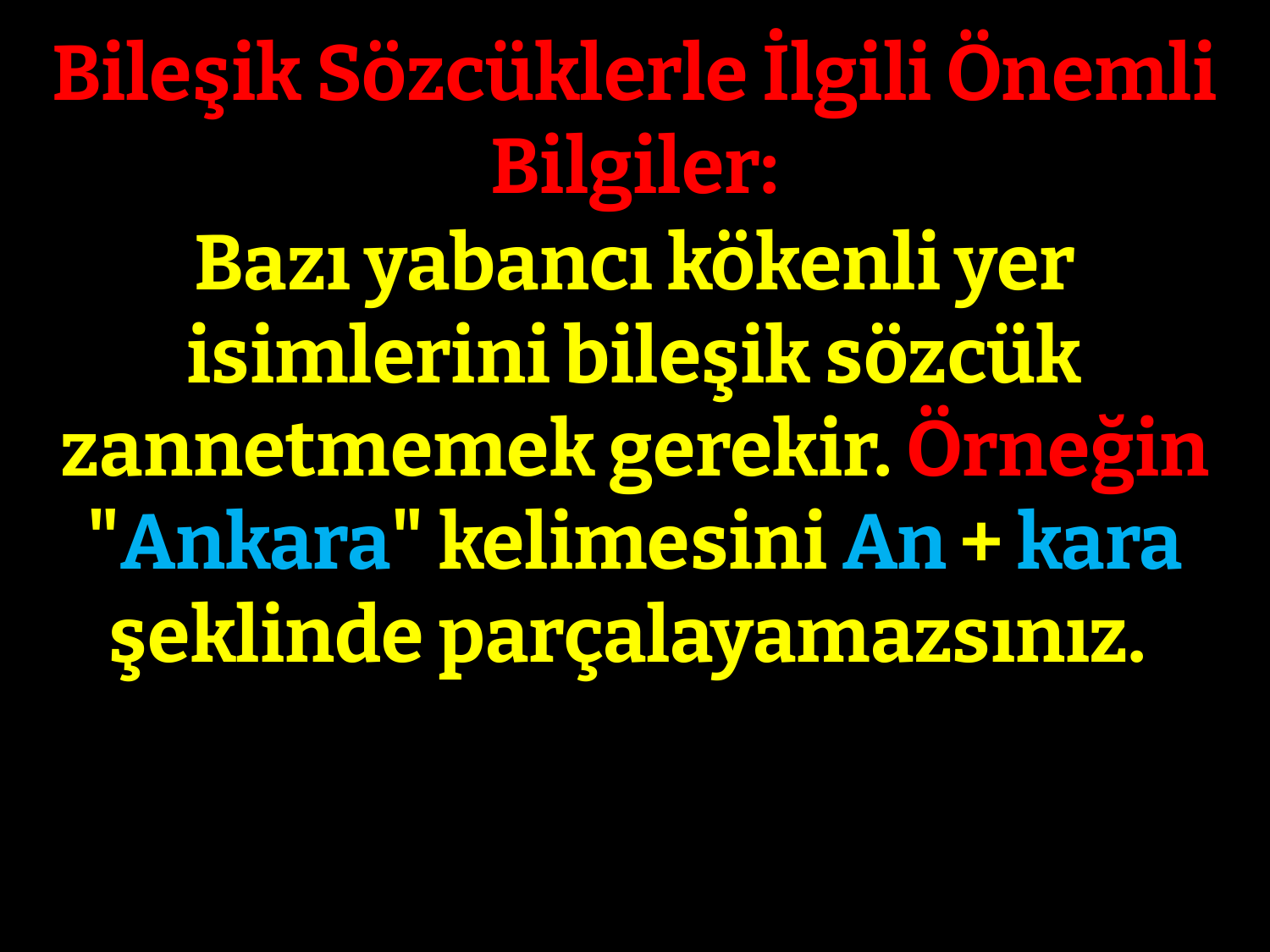

Bileşik Sözcüklerle İlgili Önemli Bilgiler:
Bazı yabancı kökenli yer isimlerini bileşik sözcük zannetmemek gerekir. Örneğin "Ankara" kelimesini An + kara şeklinde parçalayamazsınız.
#